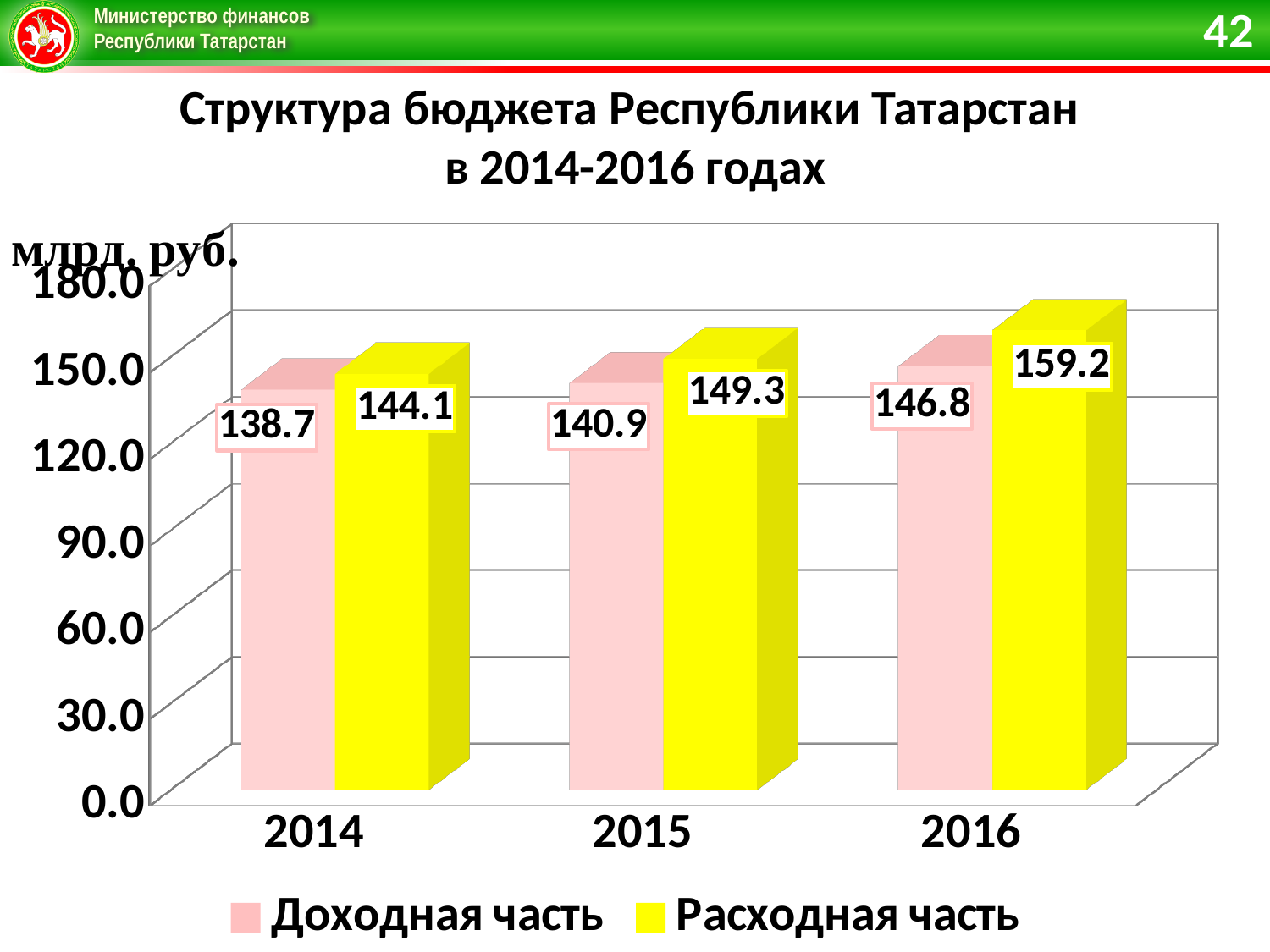

42
Структура бюджета Республики Татарстан
в 2014-2016 годах

[unsupported chart]